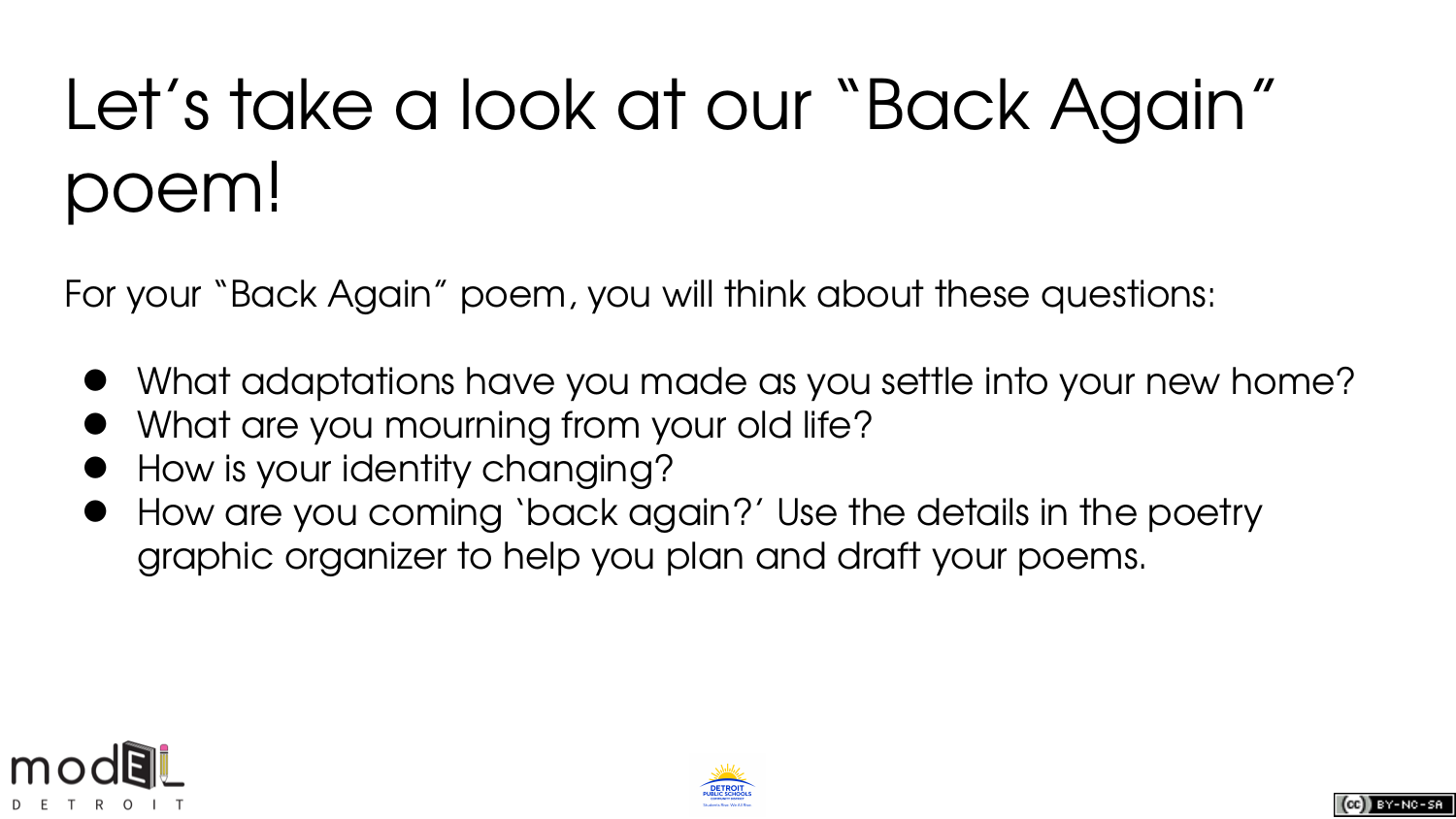

# Let’s take a look at our “Back Again” poem!
For your “Back Again” poem, you will think about these questions:

What adaptations have you made as you settle into your new home?
What are you mourning from your old life?
How is your identity changing?
How are you coming ‘back again?’ Use the details in the poetry graphic organizer to help you plan and draft your poems.